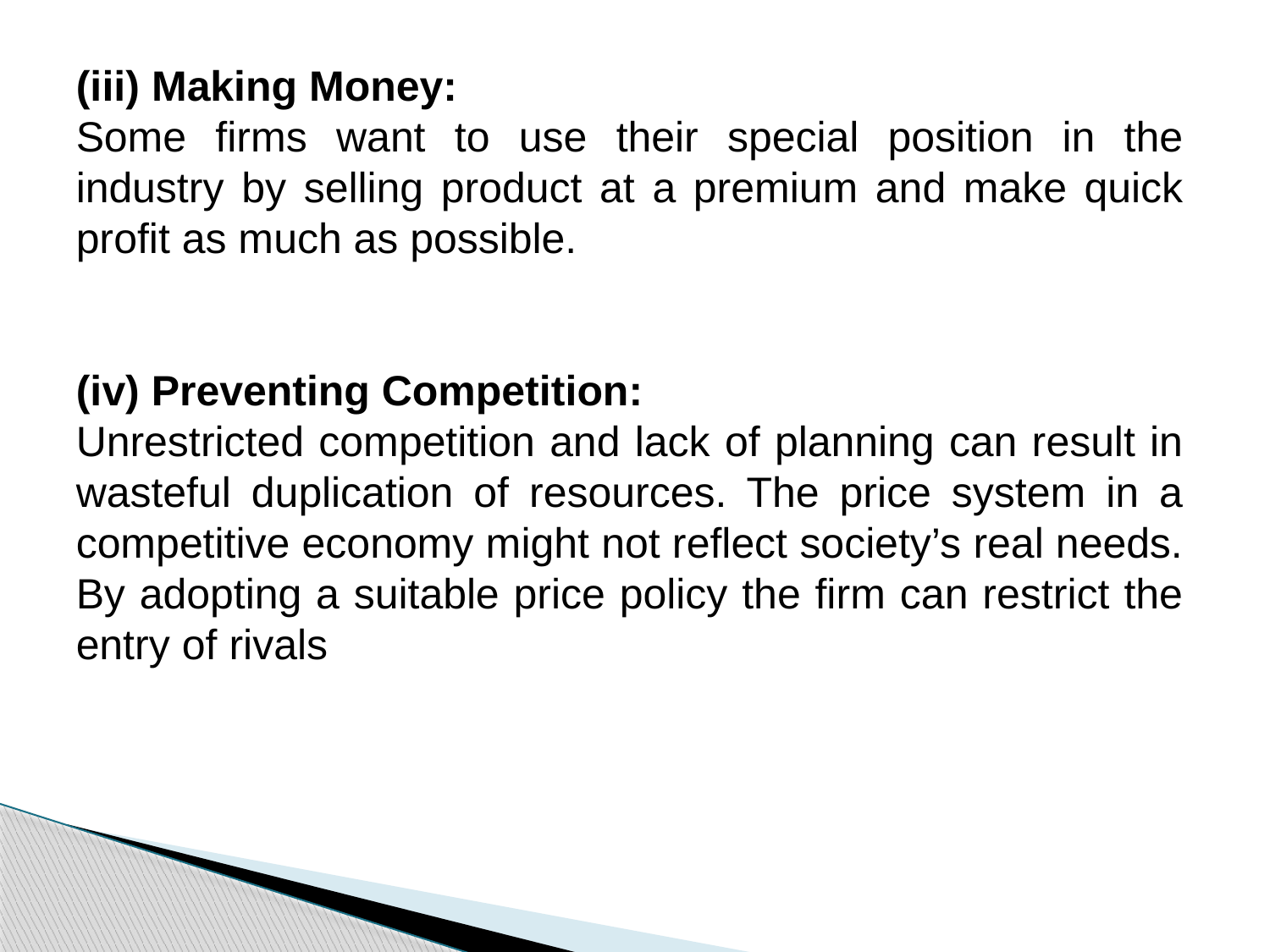

(iii) Making Money:
Some firms want to use their special position in the industry by selling product at a premium and make quick profit as much as possible.

(iv) Preventing Competition:
Unrestricted competition and lack of planning can result in waste­ful duplication of resources. The price system in a competitive economy might not reflect society’s real needs. By adopting a suitable price policy the firm can restrict the entry of rivals